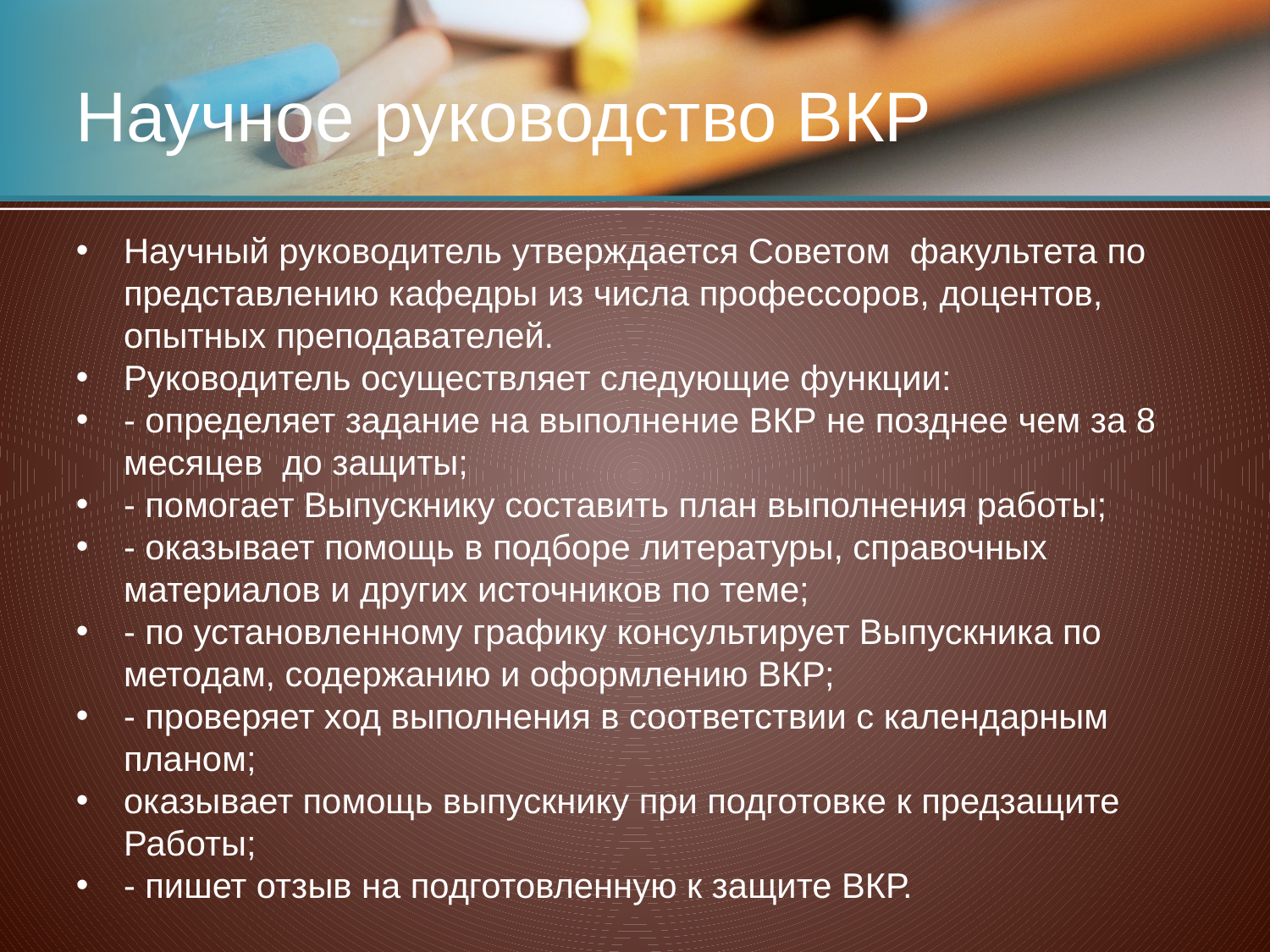

# Научное руководство ВКР
Научный руководитель утверждается Советом  факультета по представлению кафедры из числа профессоров, доцентов, опытных преподавателей.
Руководитель осуществляет следующие функции:
- определяет задание на выполнение ВКР не позднее чем за 8  месяцев  до защиты;
- помогает Выпускнику составить план выполнения работы;
- оказывает помощь в подборе литературы, справочных материалов и других источников по теме;
- по установленному графику консультирует Выпускника по методам, содержанию и оформлению ВКР;
- проверяет ход выполнения в соответствии с календарным планом;
оказывает помощь выпускнику при подготовке к предзащите Работы;
- пишет отзыв на подготовленную к защите ВКР.